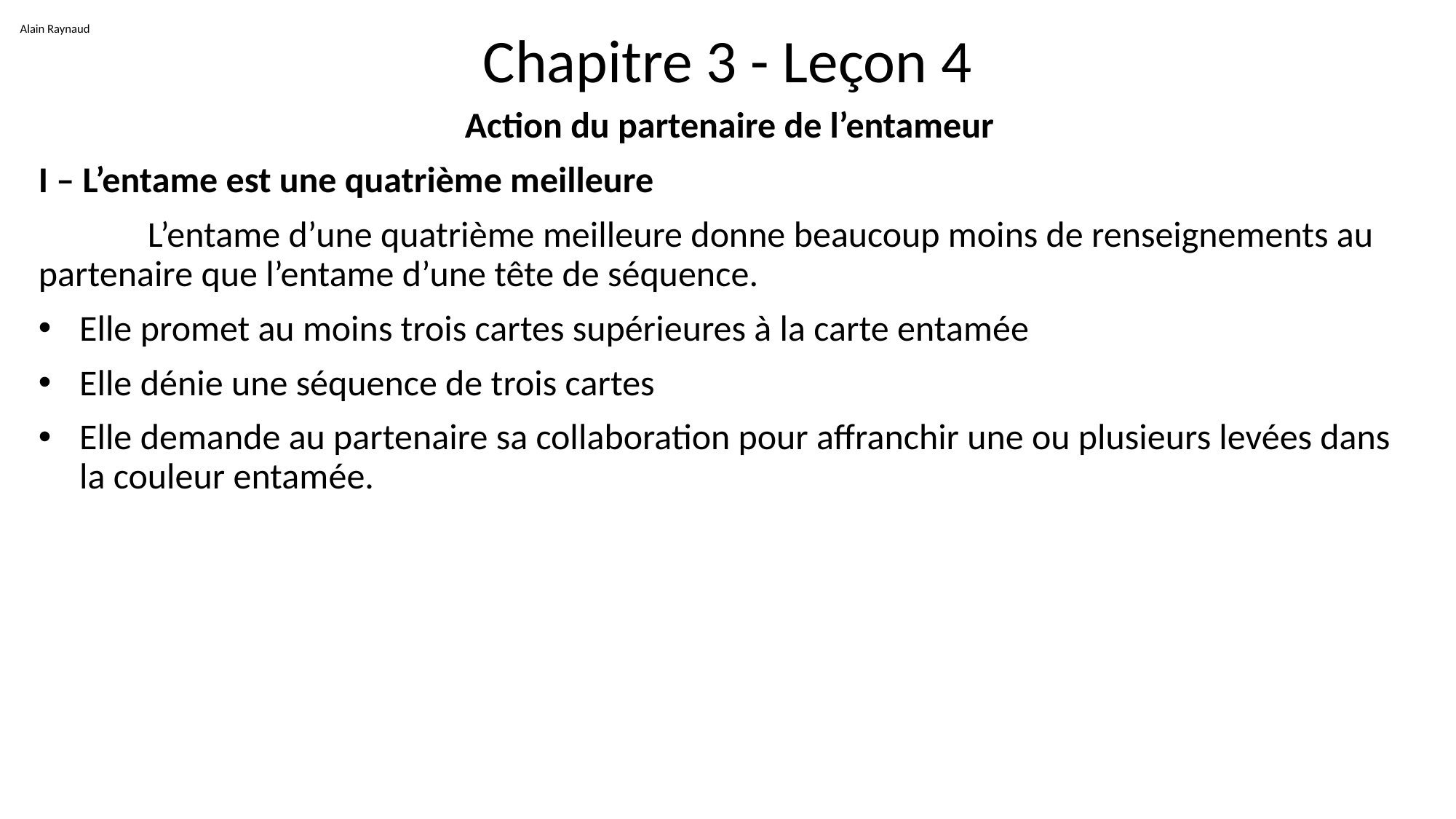

Alain Raynaud
# Chapitre 3 - Leçon 4
Action du partenaire de l’entameur
I – L’entame est une quatrième meilleure
	L’entame d’une quatrième meilleure donne beaucoup moins de renseignements au partenaire que l’entame d’une tête de séquence.
Elle promet au moins trois cartes supérieures à la carte entamée
Elle dénie une séquence de trois cartes
Elle demande au partenaire sa collaboration pour affranchir une ou plusieurs levées dans la couleur entamée.